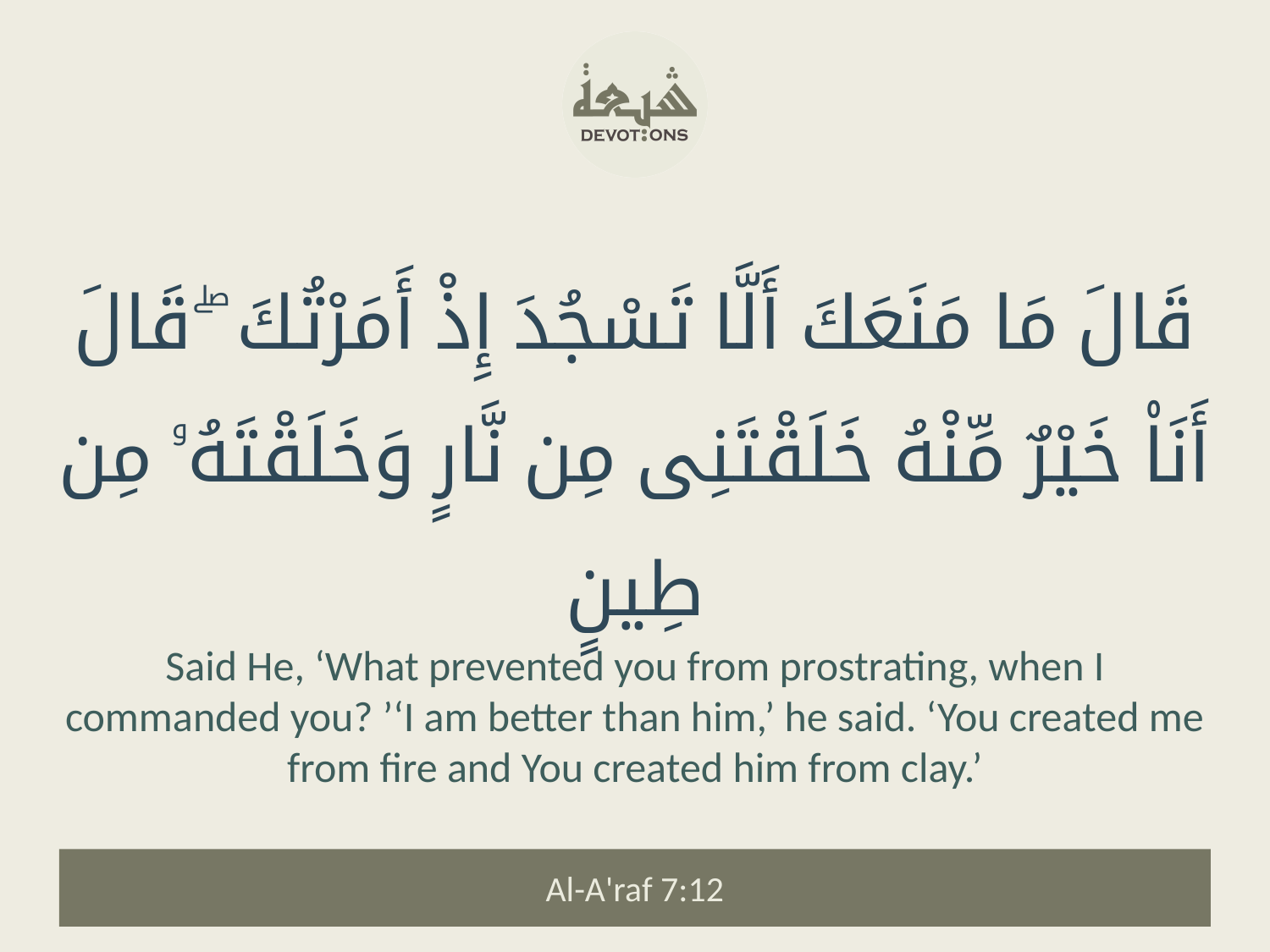

قَالَ مَا مَنَعَكَ أَلَّا تَسْجُدَ إِذْ أَمَرْتُكَ ۖ قَالَ أَنَا۠ خَيْرٌ مِّنْهُ خَلَقْتَنِى مِن نَّارٍ وَخَلَقْتَهُۥ مِن طِينٍ
Said He, ‘What prevented you from prostrating, when I commanded you? ’‘I am better than him,’ he said. ‘You created me from fire and You created him from clay.’
Al-A'raf 7:12